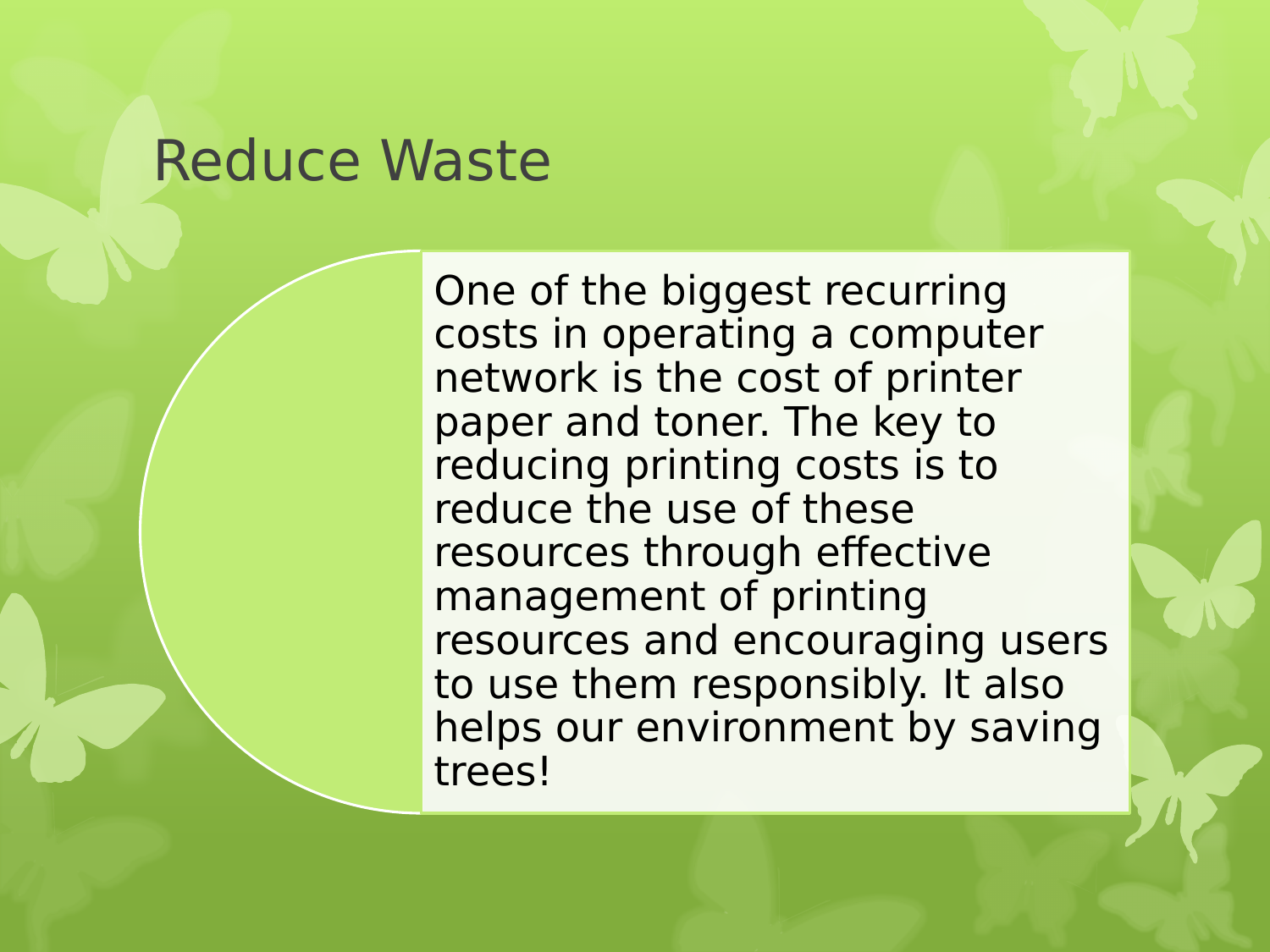

# Reduce Waste
One of the biggest recurring costs in operating a computer network is the cost of printer paper and toner. The key to reducing printing costs is to reduce the use of these resources through effective management of printing resources and encouraging users to use them responsibly. It also helps our environment by saving trees!